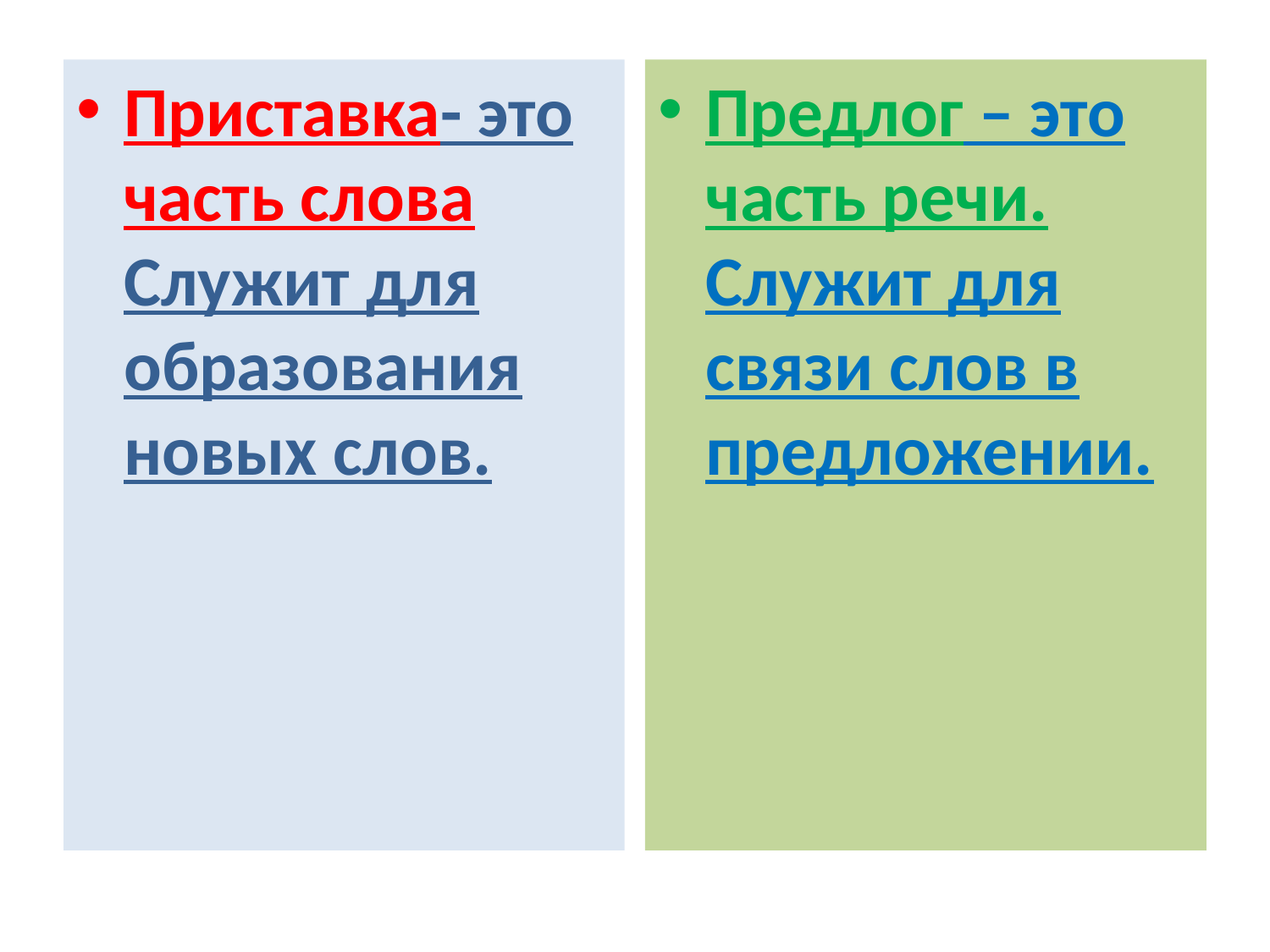

#
Приставка- это часть слова Служит для образования новых слов.

Предлог – это часть речи. Служит для связи слов в предложении.